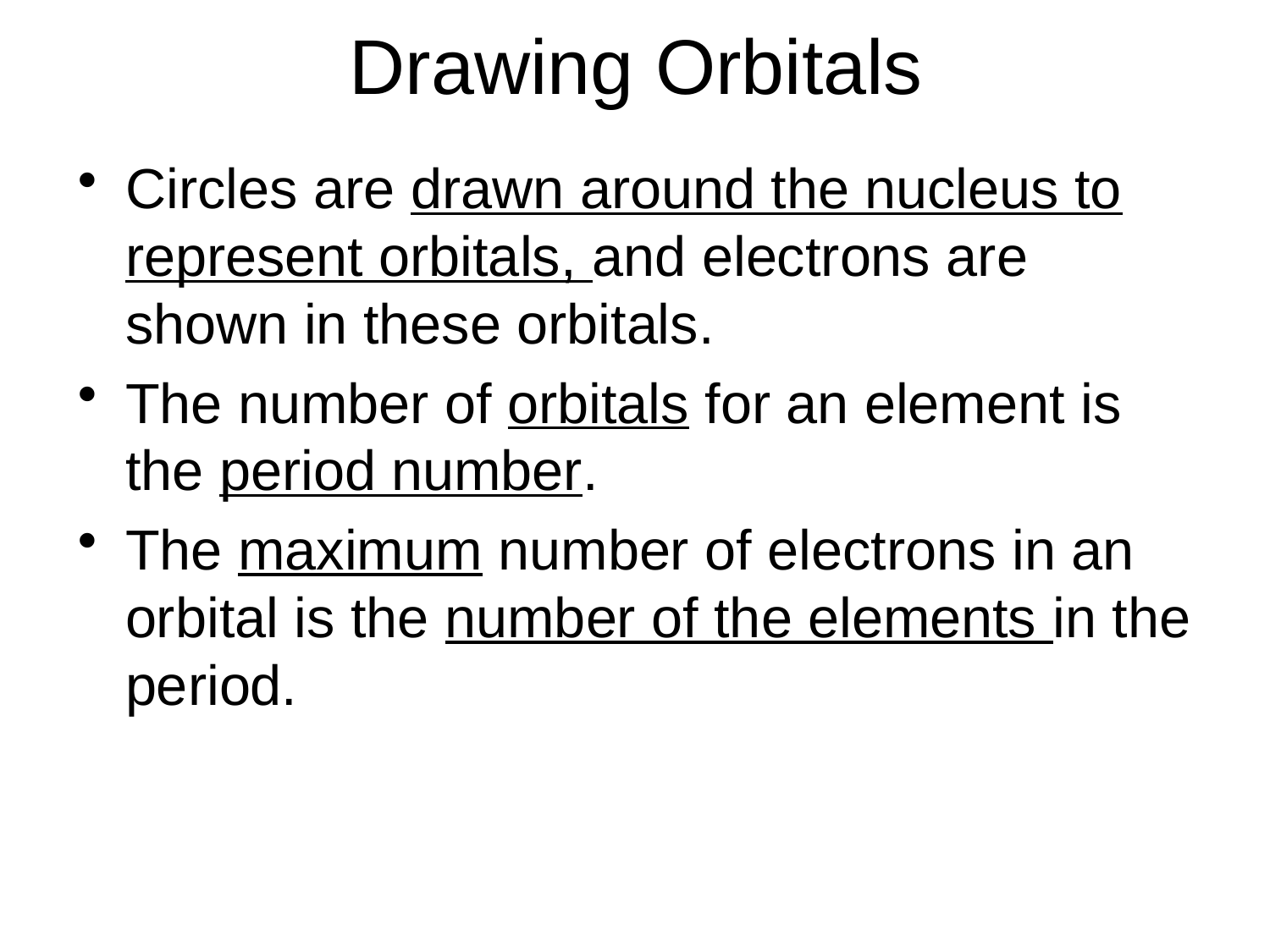

# Drawing Orbitals
Circles are drawn around the nucleus to represent orbitals, and electrons are shown in these orbitals.
The number of orbitals for an element is the period number.
The maximum number of electrons in an orbital is the number of the elements in the period.